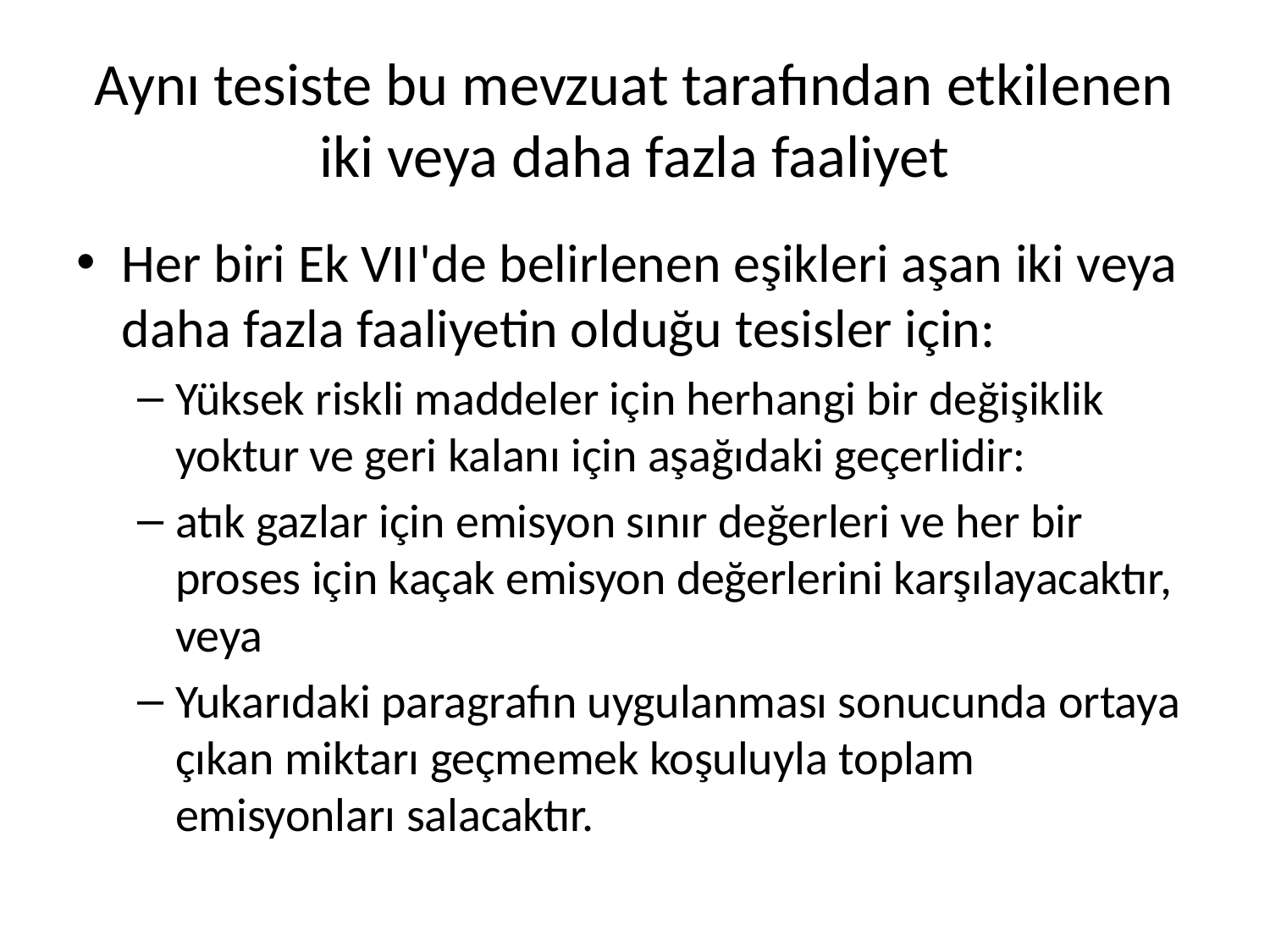

# Aynı tesiste bu mevzuat tarafından etkilenen iki veya daha fazla faaliyet
Her biri Ek VII'de belirlenen eşikleri aşan iki veya daha fazla faaliyetin olduğu tesisler için:
Yüksek riskli maddeler için herhangi bir değişiklik yoktur ve geri kalanı için aşağıdaki geçerlidir:
atık gazlar için emisyon sınır değerleri ve her bir proses için kaçak emisyon değerlerini karşılayacaktır, veya
Yukarıdaki paragrafın uygulanması sonucunda ortaya çıkan miktarı geçmemek koşuluyla toplam emisyonları salacaktır.